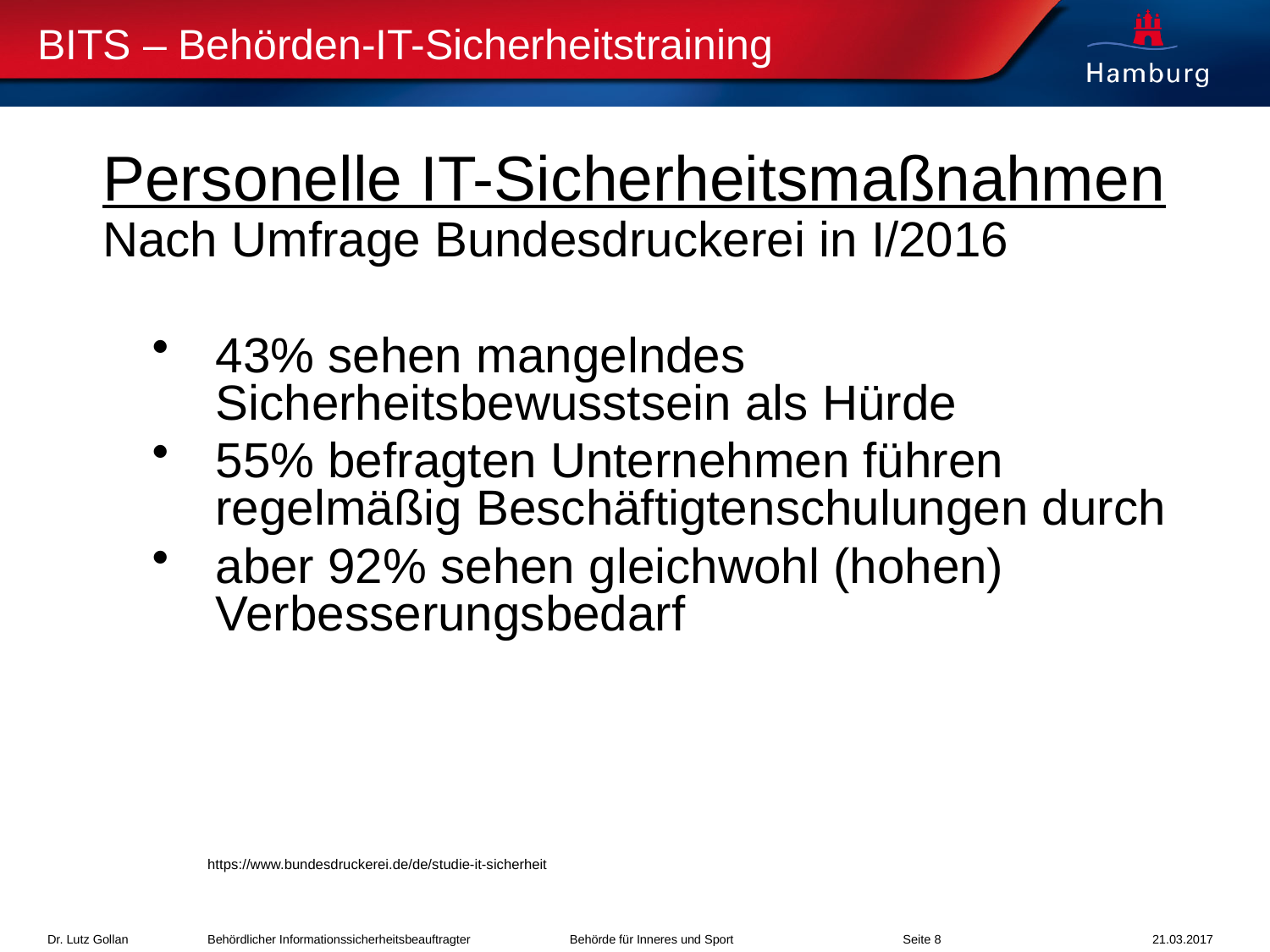

Personelle IT-Sicherheitsmaßnahmen
Nach Umfrage Bundesdruckerei in I/2016

43% sehen mangelndes Sicherheitsbewusstsein als Hürde
55% befragten Unternehmen führen regelmäßig Beschäftigtenschulungen durch
aber 92% sehen gleichwohl (hohen) Verbesserungsbedarf
https://www.bundesdruckerei.de/de/studie-it-sicherheit